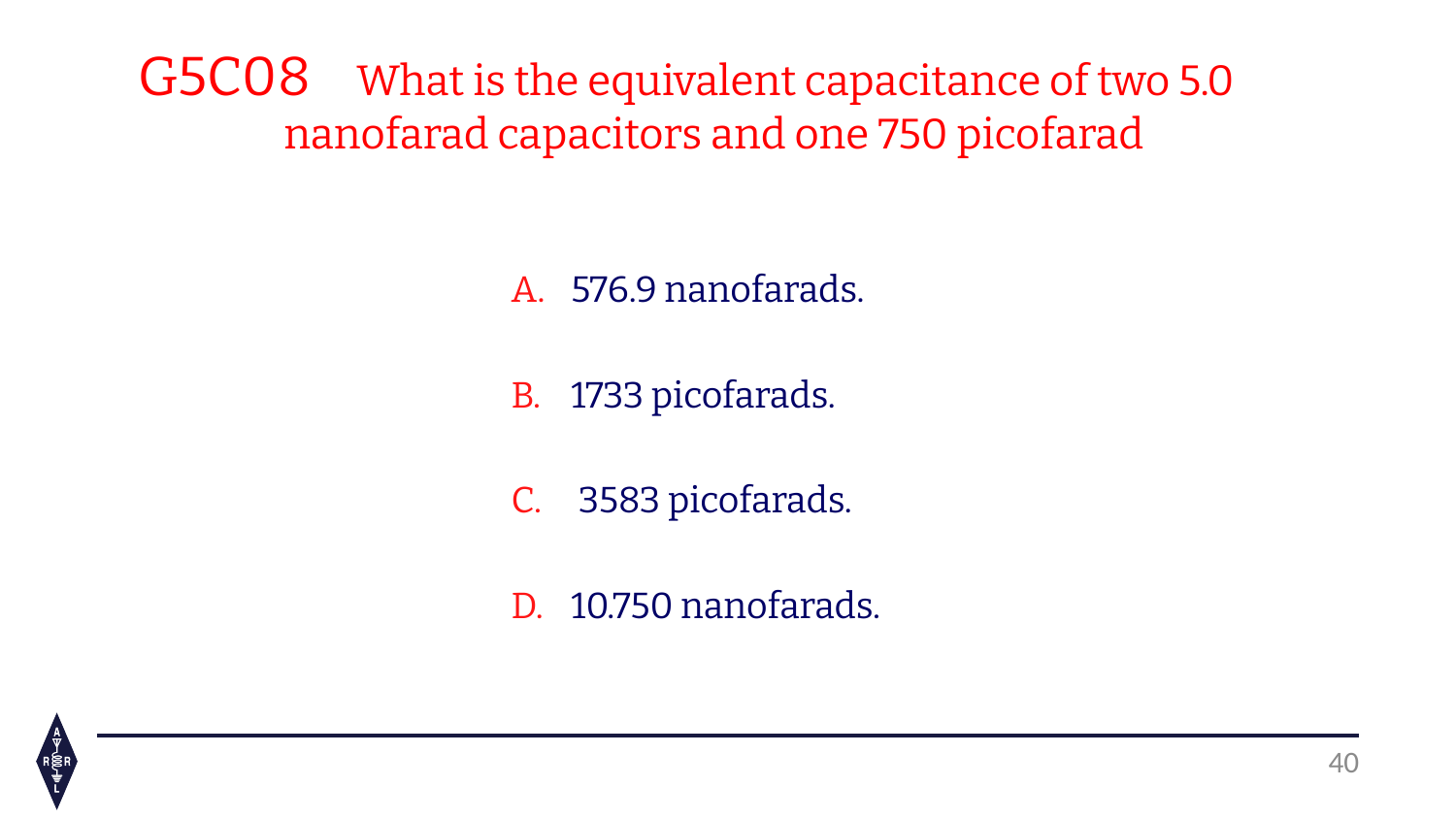

G5C08 	What is the equivalent capacitance of two 5.0 			nanofarad capacitors and one 750 picofarad 						capacitor connected in parallel?

576.9 nanofarads.

1733 picofarads.

 3583 picofarads.

10.750 nanofarads.
40